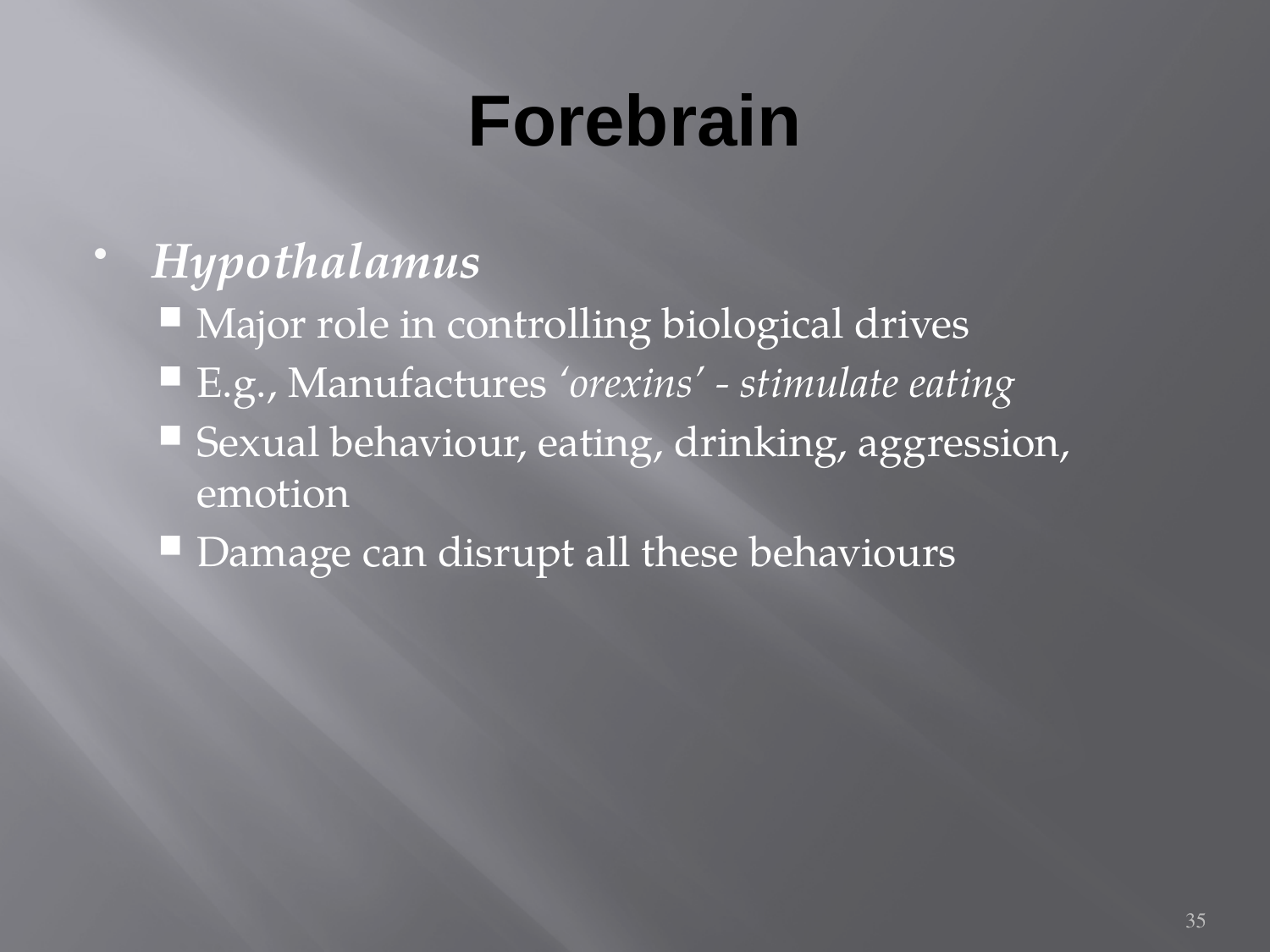

# Forebrain
Hypothalamus
Major role in controlling biological drives
E.g., Manufactures ‘orexins’ - stimulate eating
Sexual behaviour, eating, drinking, aggression, emotion
Damage can disrupt all these behaviours
35